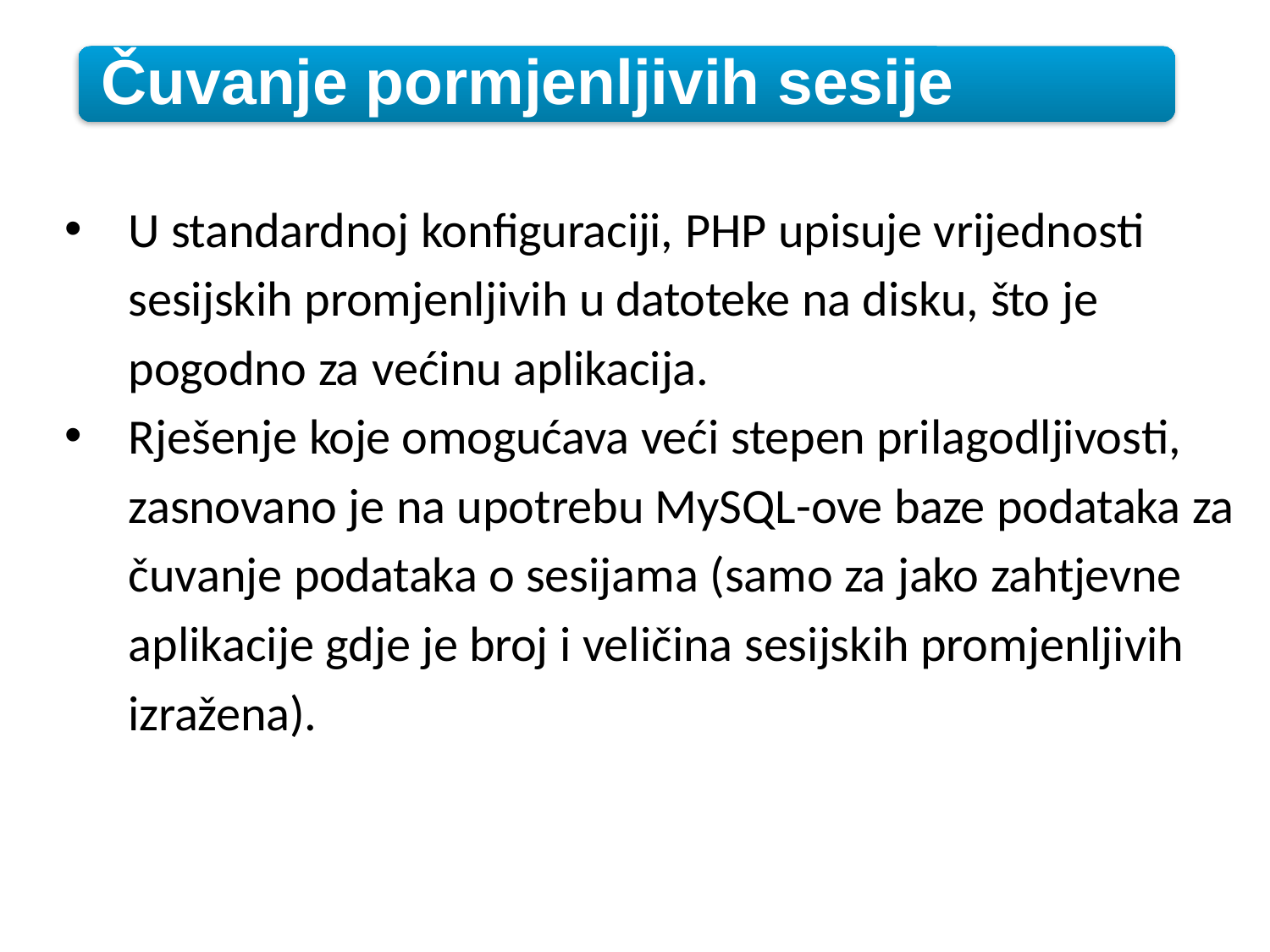

Čuvanje pormjenljivih sesije
U standardnoj konfiguraciji, PHP upisuje vrijednosti sesijskih promjenljivih u datoteke na disku, što je pogodno za većinu aplikacija.
Rješenje koje omogućava veći stepen prilagodljivosti, zasnovano je na upotrebu MySQL-ove baze podataka za čuvanje podataka o sesijama (samo za jako zahtjevne aplikacije gdje je broj i veličina sesijskih promjenljivih izražena).